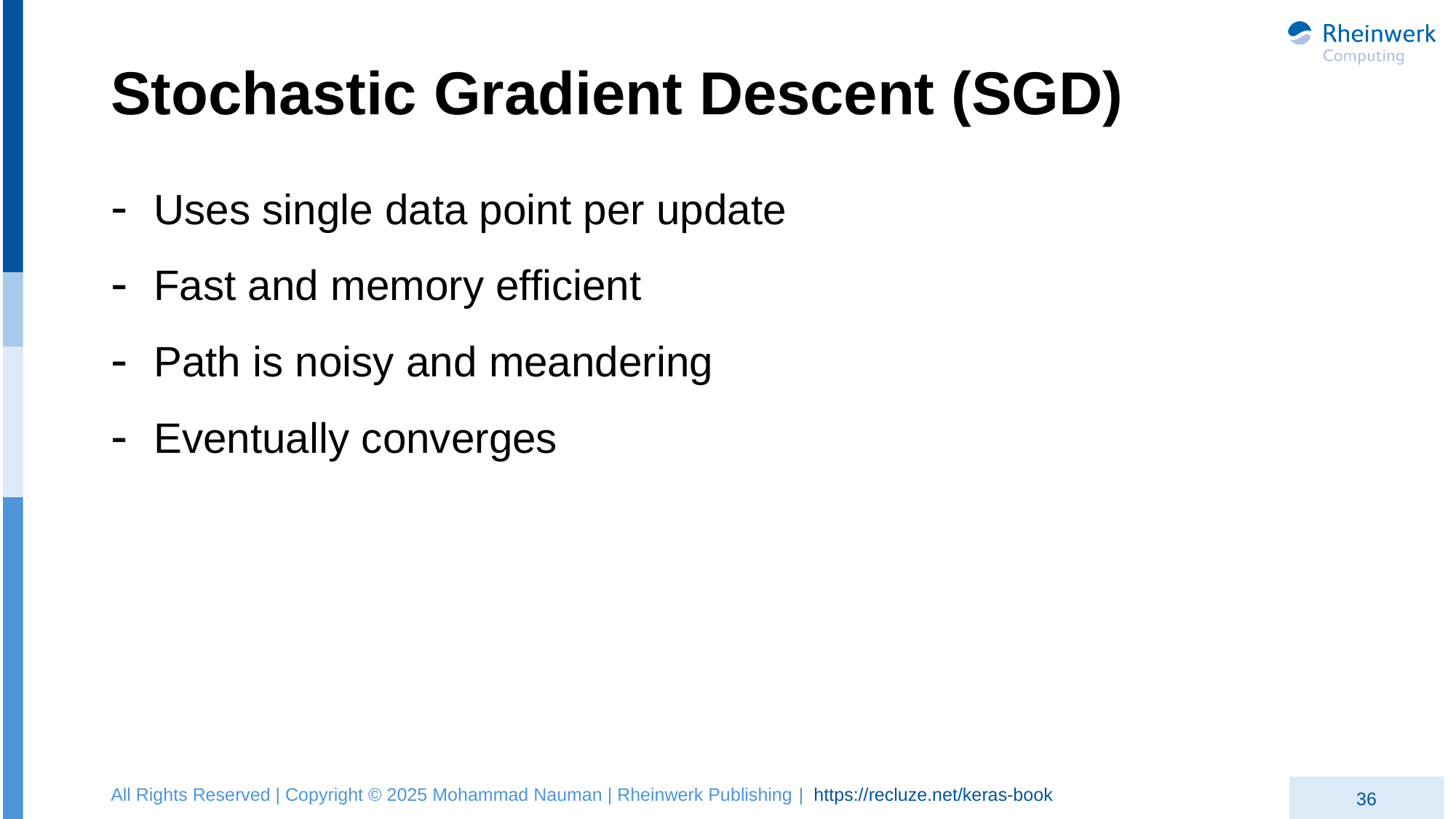

# Stochastic Gradient Descent (SGD)
Uses single data point per update
Fast and memory efficient
Path is noisy and meandering
Eventually converges